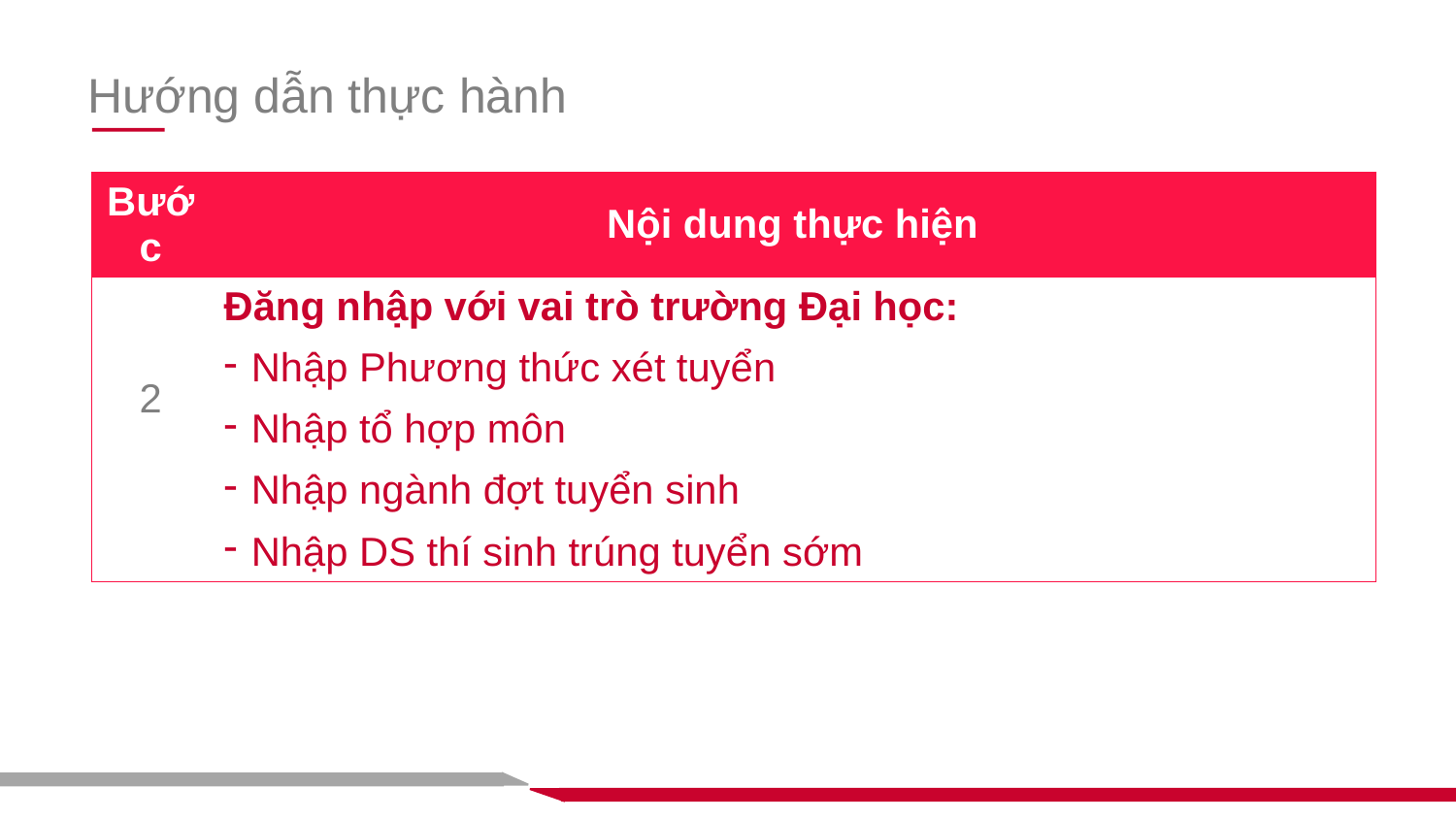

Hướng dẫn thực hành

| Bước | Nội dung thực hiện |
| --- | --- |
| 2 | Đăng nhập với vai trò trường Đại học: Nhập Phương thức xét tuyển Nhập tổ hợp môn Nhập ngành đợt tuyển sinh Nhập DS thí sinh trúng tuyển sớm |